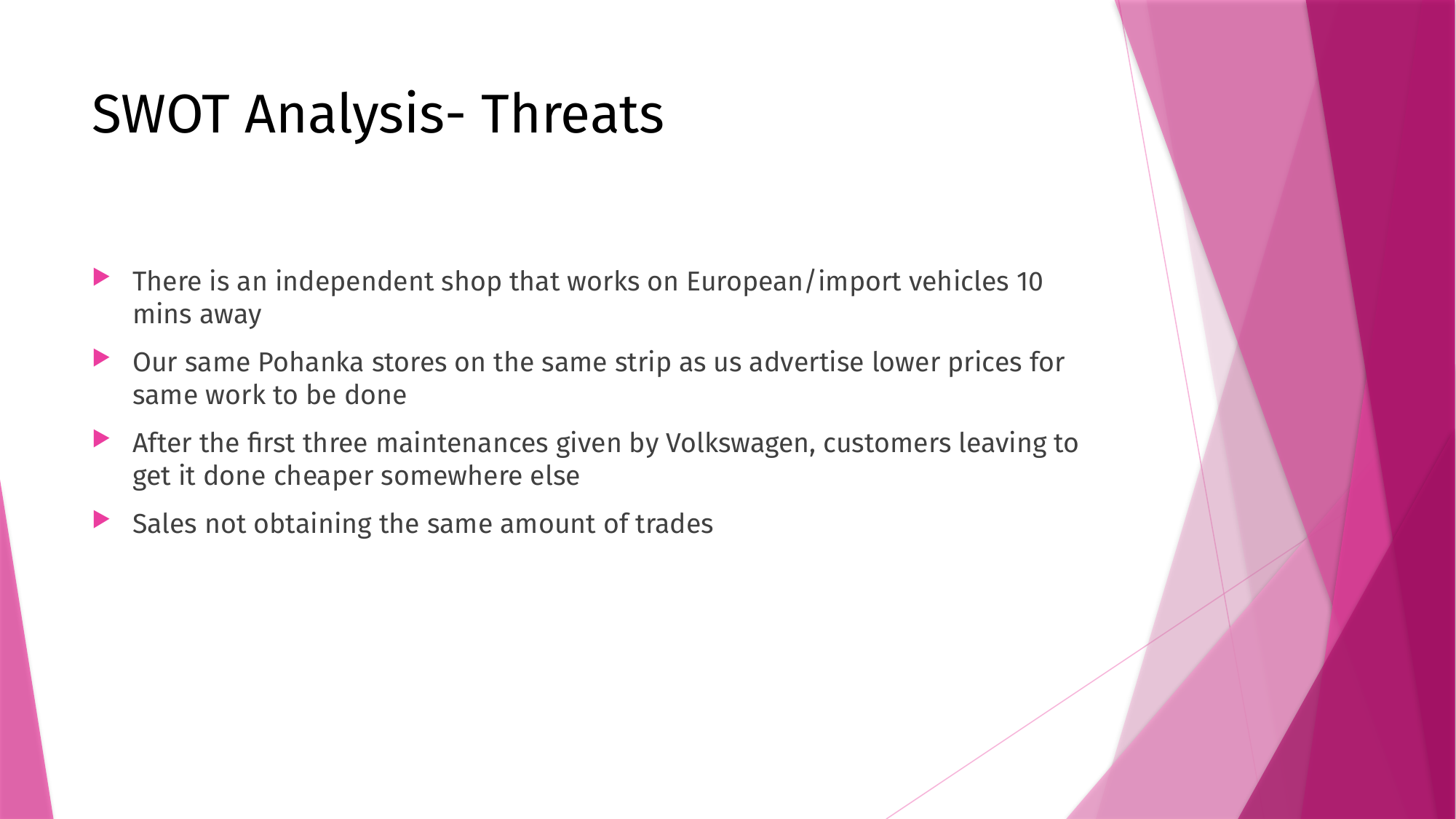

# SWOT Analysis- Threats
There is an independent shop that works on European/import vehicles 10 mins away
Our same Pohanka stores on the same strip as us advertise lower prices for same work to be done
After the first three maintenances given by Volkswagen, customers leaving to get it done cheaper somewhere else
Sales not obtaining the same amount of trades